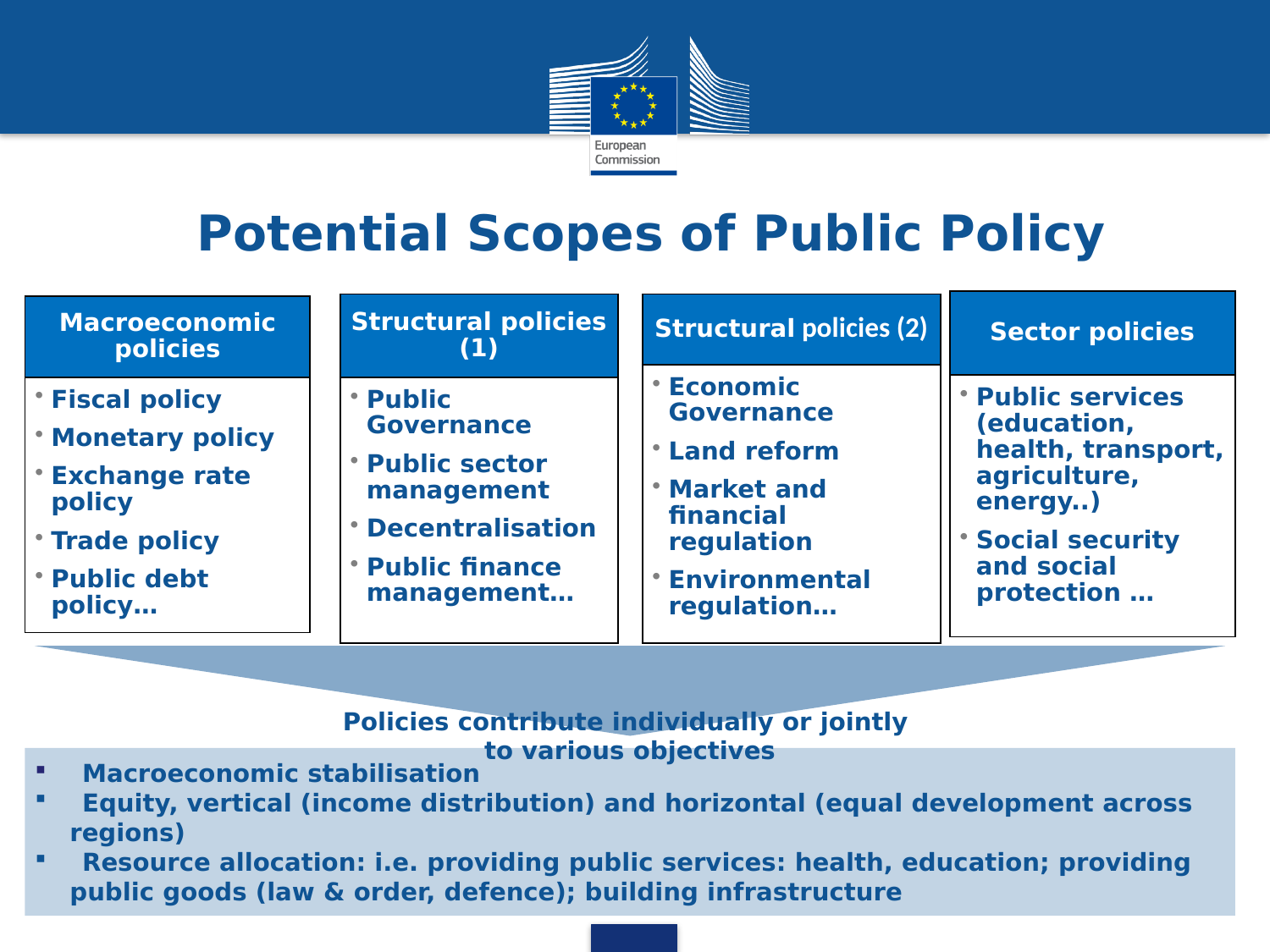

Running Head 12-Point Plain, Title Case

Policies contribute individually or jointly
to various objectives
# Potential Scopes of Public Policy
| Sector policies |
| --- |
| Public services (education, health, transport, agriculture, energy..) Social security and social protection … |
| Structural policies (2) |
| --- |
| Economic Governance Land reform Market and financial regulation Environmental regulation… |
| Structural policies (1) |
| --- |
| Public Governance Public sector management Decentralisation Public finance management… |
| Macroeconomic policies |
| --- |
| Fiscal policy Monetary policy Exchange rate policy Trade policy Public debt policy… |
  Macroeconomic stabilisation
  Equity, vertical (income distribution) and horizontal (equal development across
    regions)
  Resource allocation: i.e. providing public services: health, education; providing
    public goods (law & order, defence); building infrastructure